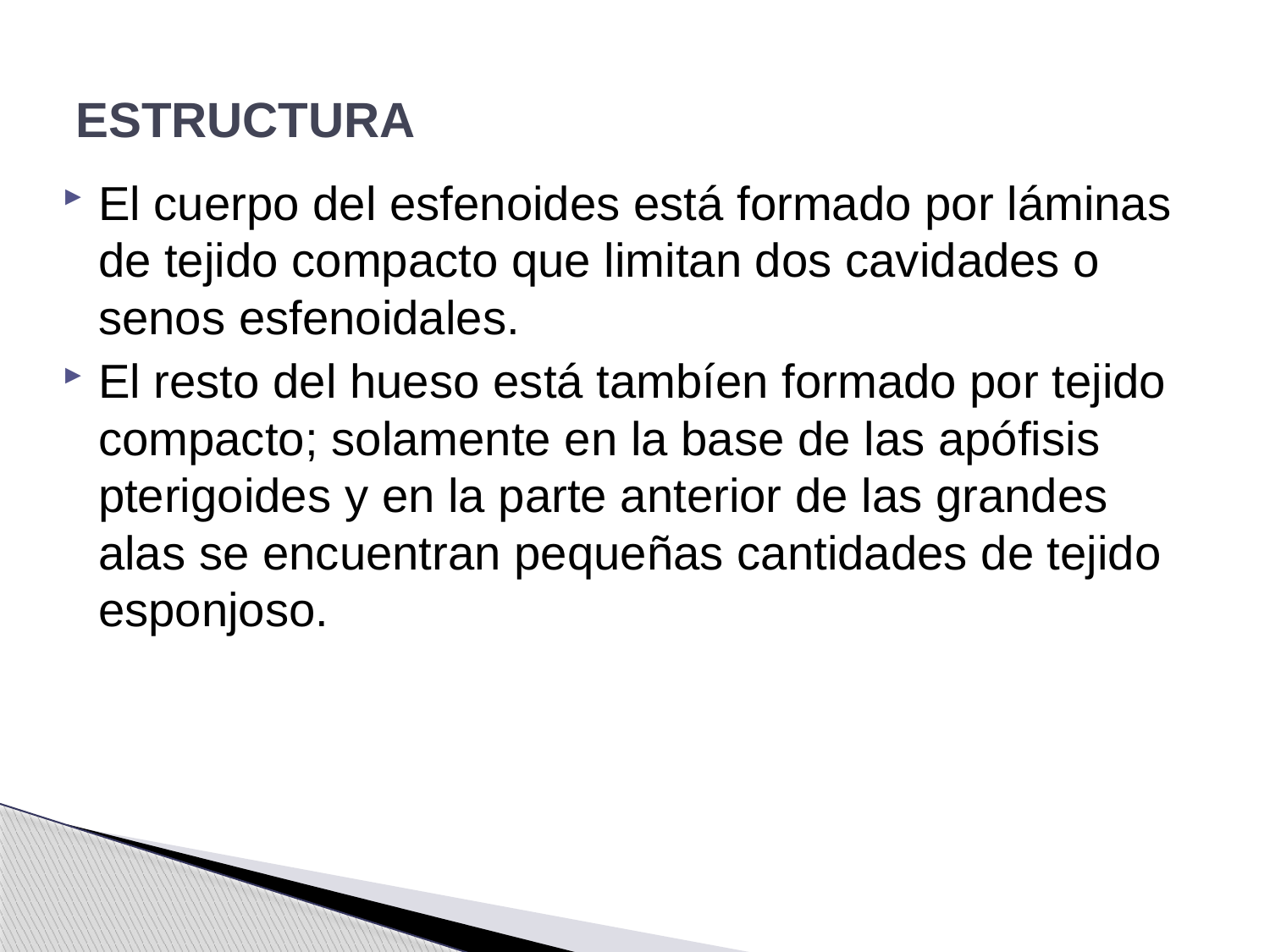

# ESTRUCTURA
El cuerpo del esfenoides está formado por láminas de tejido compacto que limitan dos cavidades o senos esfenoidales.
El resto del hueso está tambíen formado por tejido compacto; solamente en la base de las apófisis pterigoides y en la parte anterior de las grandes alas se encuentran pequeñas cantidades de tejido esponjoso.